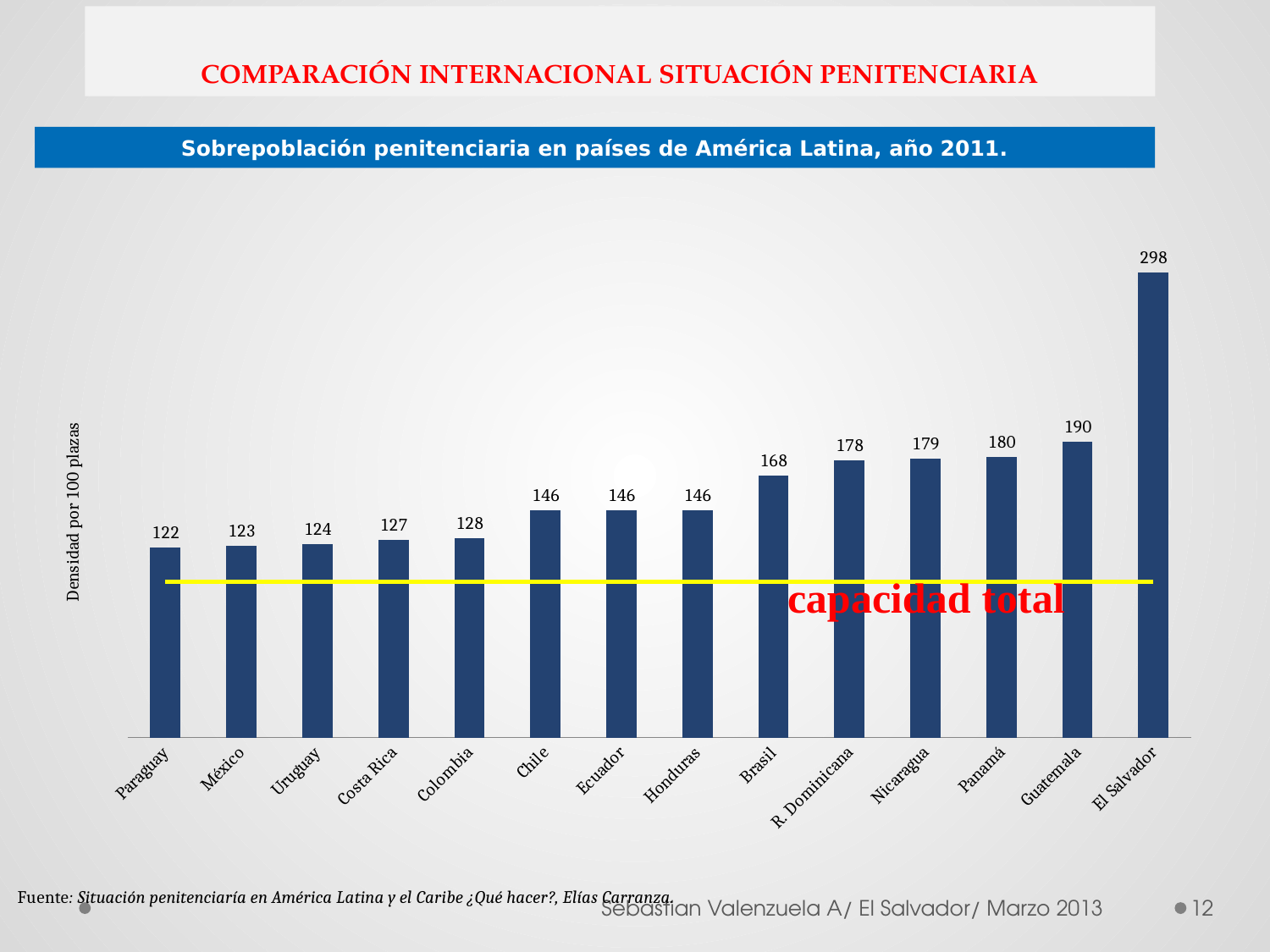

# COMPARACIÓN INTERNACIONAL SITUACIÓN PENITENCIARIA
Sobrepoblación penitenciaria en países de América Latina, año 2011.

### Chart

| Category | Año 2011 |  |
|---|---|---|
| Paraguay | 122.0 | 100.0 |
| México | 123.0 | 100.0 |
| Uruguay | 124.0 | 100.0 |
| Costa Rica | 127.0 | 100.0 |
| Colombia | 128.0 | 100.0 |
| Chile | 146.0 | 100.0 |
| Ecuador | 146.0 | 100.0 |
| Honduras | 146.0 | 100.0 |
| Brasil | 168.0 | 100.0 |
| R. Dominicana | 178.0 | 100.0 |
| Nicaragua | 179.0 | 100.0 |
| Panamá | 180.0 | 100.0 |
| Guatemala | 190.0 | 100.0 |
| El Salvador | 298.0 | 100.0 |
Fuente: Situación penitenciaría en América Latina y el Caribe ¿Qué hacer?, Elías Carranza.
12
Sebastian Valenzuela A/ El Salvador/ Marzo 2013